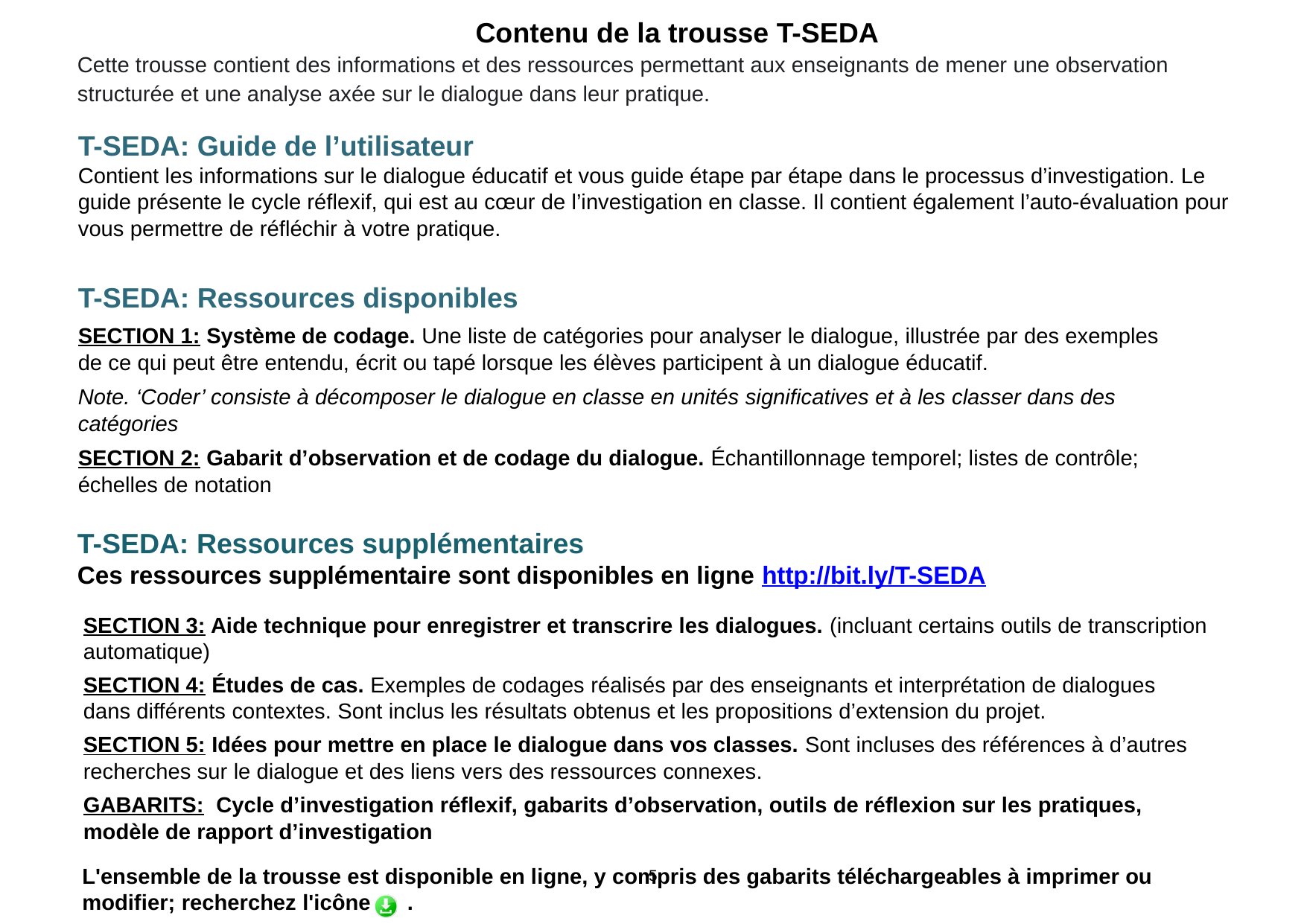

Contenu de la trousse T-SEDA
Cette trousse contient des informations et des ressources permettant aux enseignants de mener une observation structurée et une analyse axée sur le dialogue dans leur pratique.
T-SEDA: Guide de l’utilisateur
Contient les informations sur le dialogue éducatif et vous guide étape par étape dans le processus d’investigation. Le guide présente le cycle réflexif, qui est au cœur de l’investigation en classe. Il contient également l’auto-évaluation pour vous permettre de réfléchir à votre pratique.

T-SEDA: Ressources disponibles
SECTION 1: Système de codage. Une liste de catégories pour analyser le dialogue, illustrée par des exemples de ce qui peut être entendu, écrit ou tapé lorsque les élèves participent à un dialogue éducatif.
Note. ‘Coder’ consiste à décomposer le dialogue en classe en unités significatives et à les classer dans des catégories
SECTION 2: Gabarit d’observation et de codage du dialogue. Échantillonnage temporel; listes de contrôle; échelles de notation

T-SEDA: Ressources supplémentaires
Ces ressources supplémentaire sont disponibles en ligne http://bit.ly/T-SEDA
SECTION 3: Aide technique pour enregistrer et transcrire les dialogues. (incluant certains outils de transcription automatique)
SECTION 4: Études de cas. Exemples de codages réalisés par des enseignants et interprétation de dialogues dans différents contextes. Sont inclus les résultats obtenus et les propositions d’extension du projet.
SECTION 5: Idées pour mettre en place le dialogue dans vos classes. Sont incluses des références à d’autres recherches sur le dialogue et des liens vers des ressources connexes.
GABARITS:  Cycle d’investigation réflexif, gabarits d’observation, outils de réflexion sur les pratiques, modèle de rapport d’investigation

L'ensemble de la trousse est disponible en ligne, y compris des gabarits téléchargeables à imprimer ou modifier; recherchez l'icône      .
5